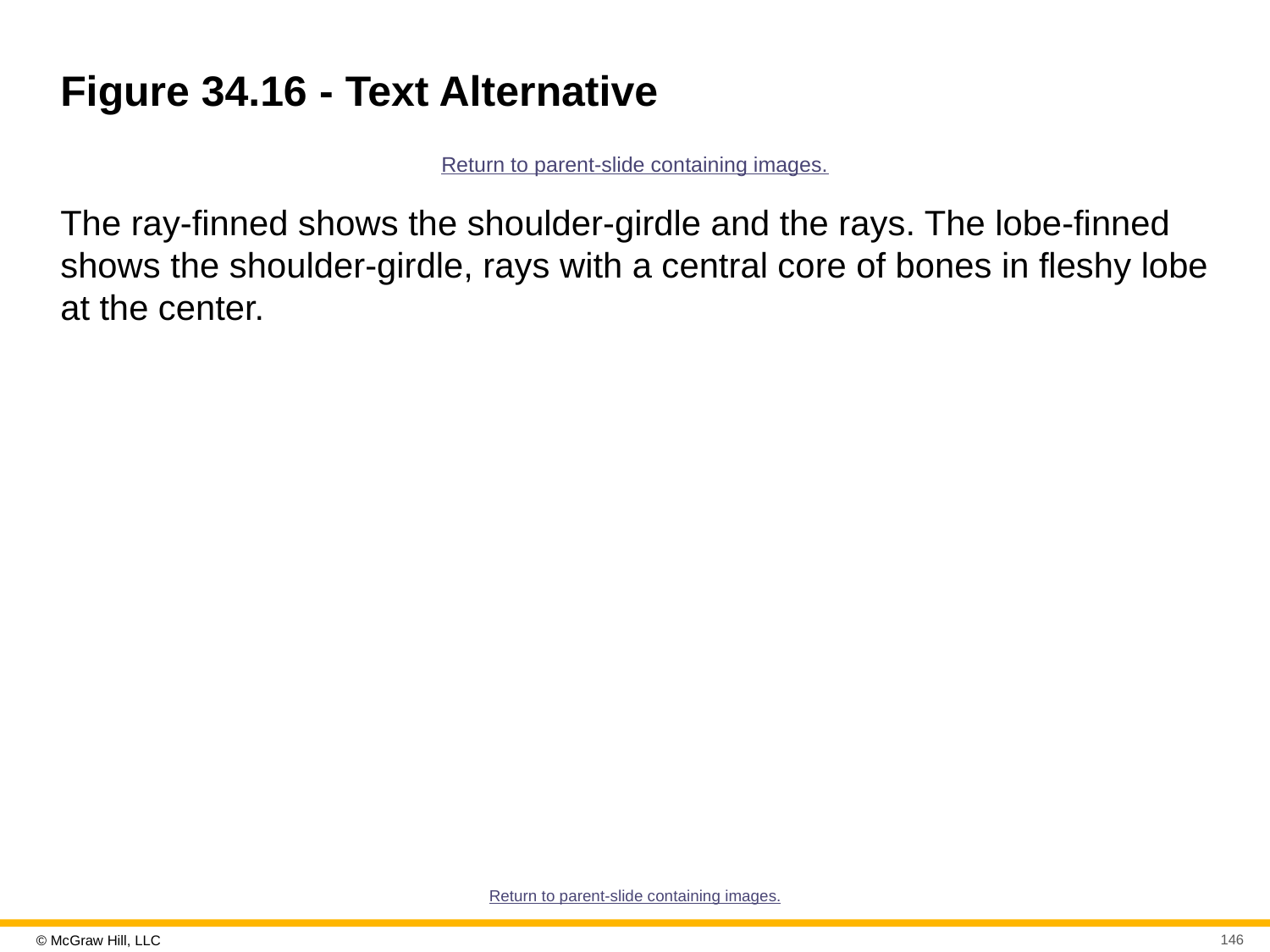

# Figure 34.16 - Text Alternative
Return to parent-slide containing images.
The ray-finned shows the shoulder-girdle and the rays. The lobe-finned shows the shoulder-girdle, rays with a central core of bones in fleshy lobe at the center.
Return to parent-slide containing images.
146